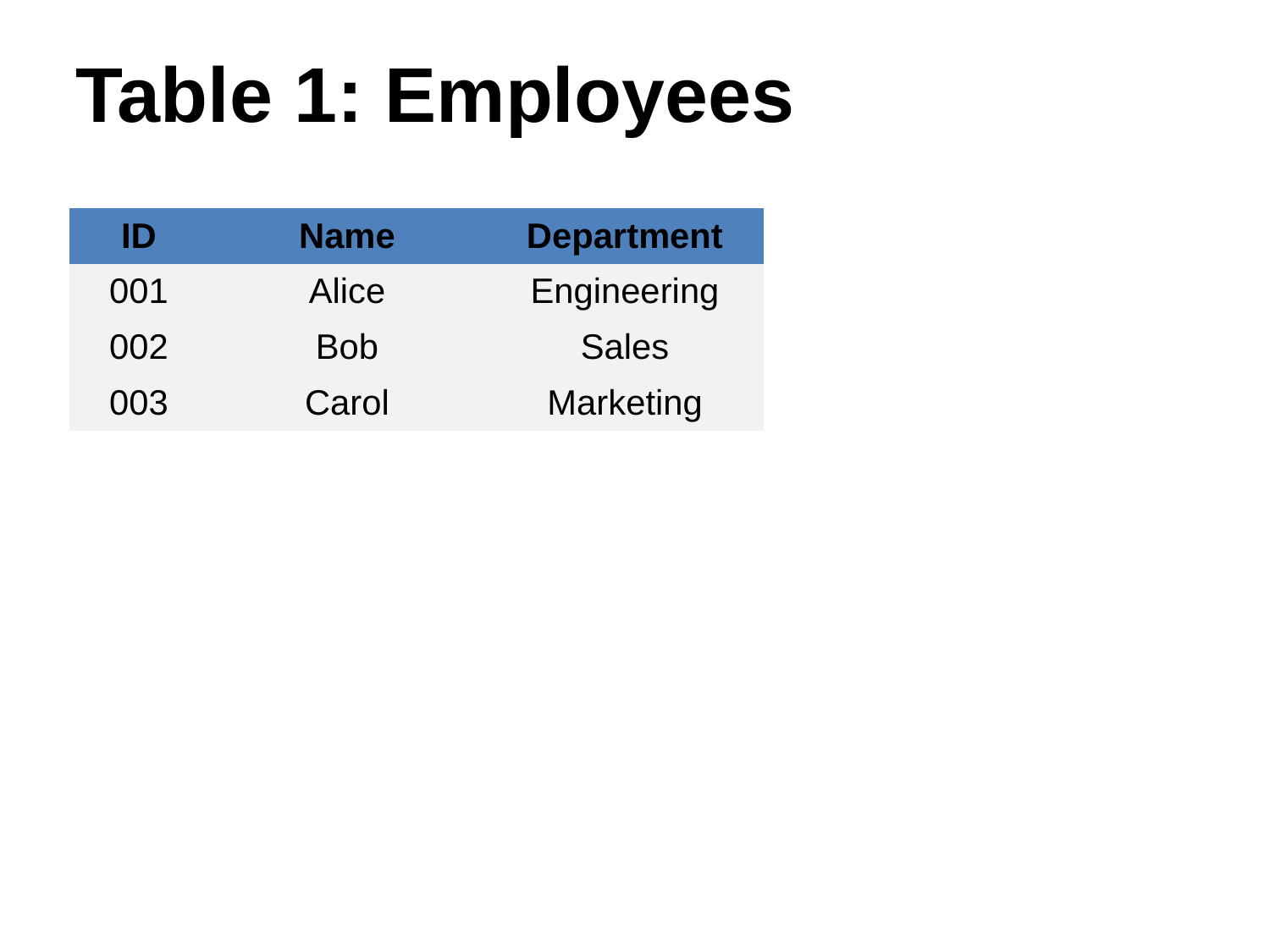

# Table 1: Employees
| ID | Name | Department |
| --- | --- | --- |
| 001 | Alice | Engineering |
| 002 | Bob | Sales |
| 003 | Carol | Marketing |